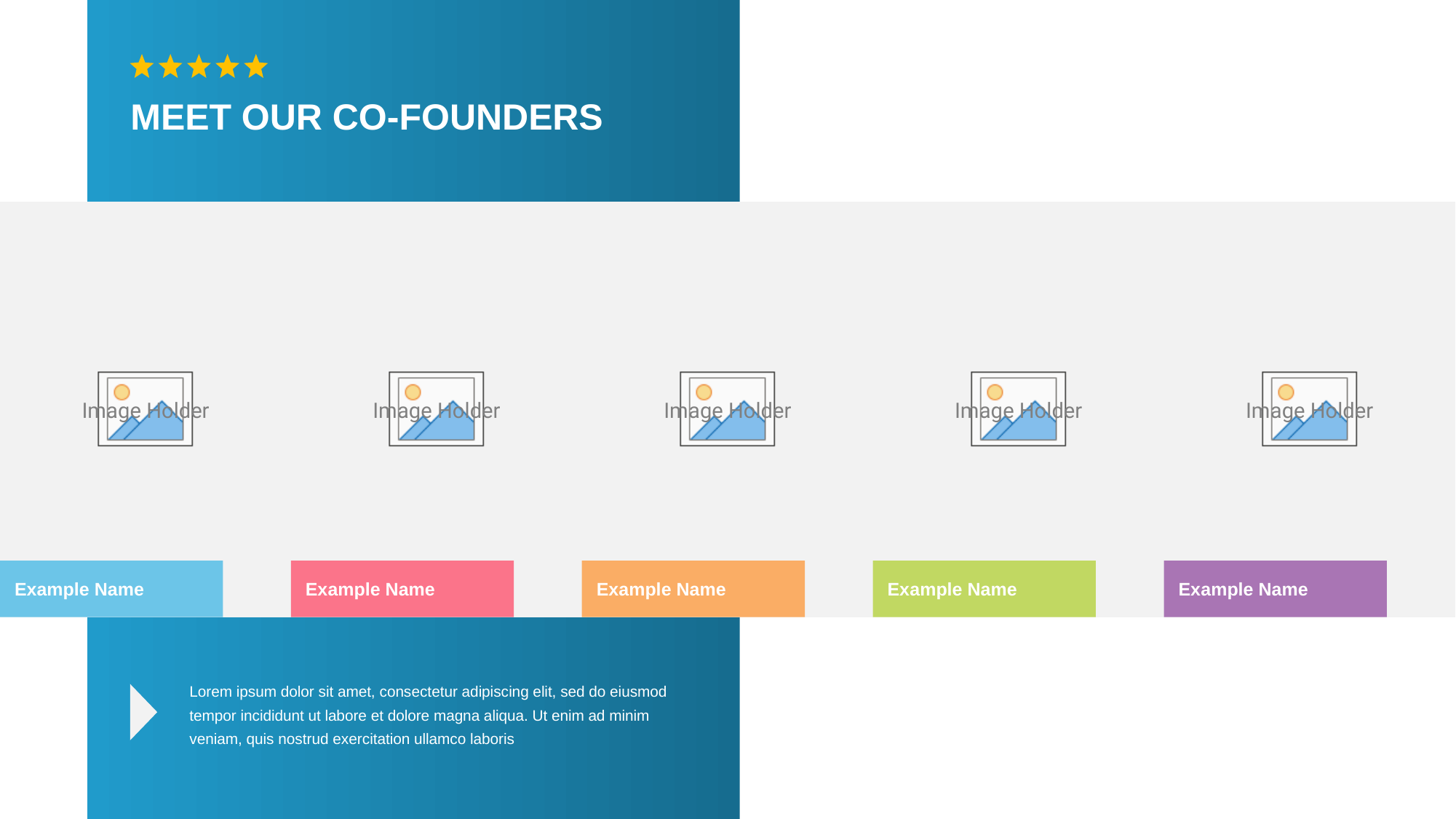

MEET OUR CO-FOUNDERS

Example Name
Example Name
Example Name
Example Name
Example Name
Lorem ipsum dolor sit amet, consectetur adipiscing elit, sed do eiusmod tempor incididunt ut labore et dolore magna aliqua. Ut enim ad minim veniam, quis nostrud exercitation ullamco laboris